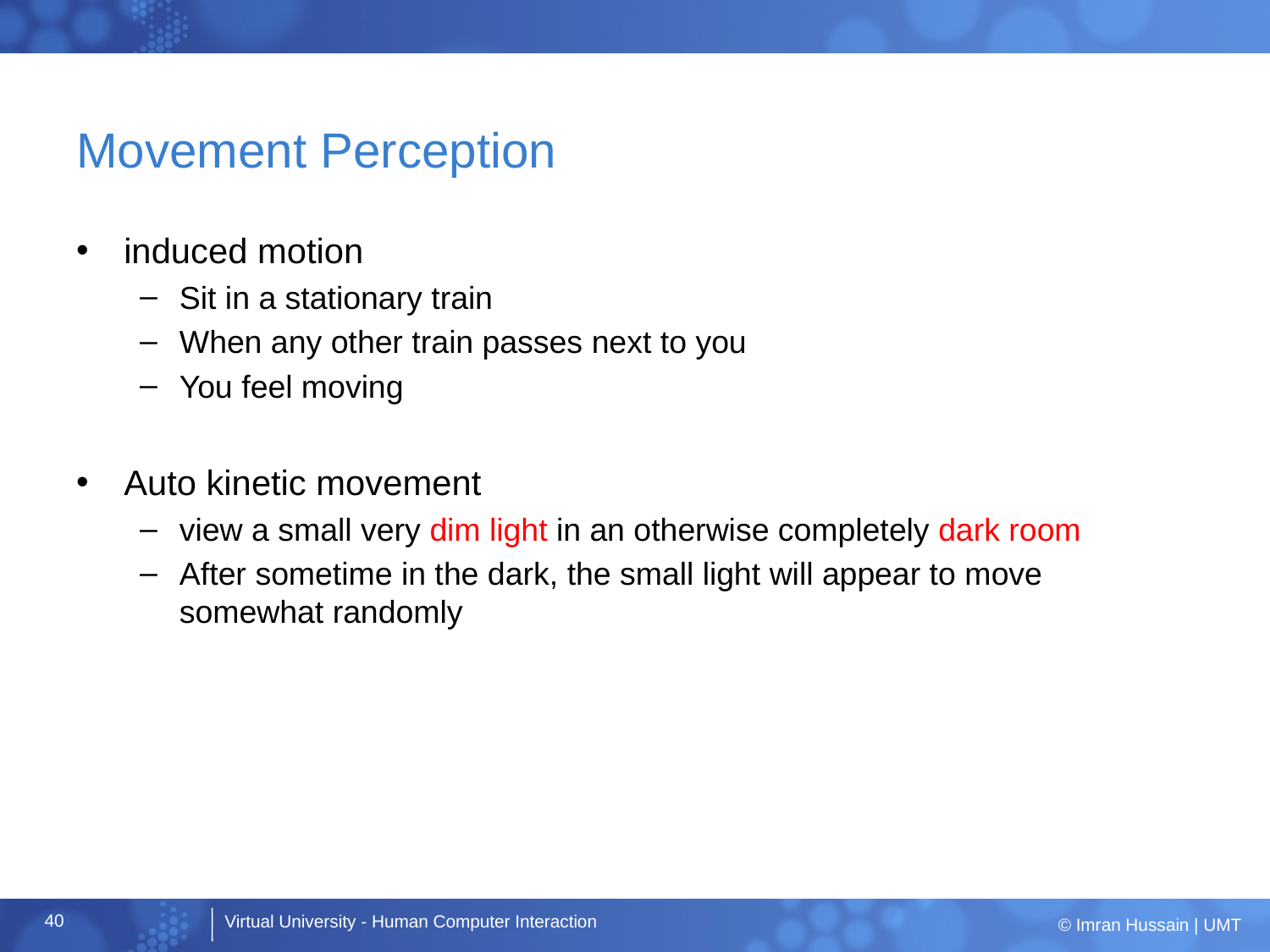

# Movement Perception
induced motion
Sit in a stationary train
When any other train passes next to you
You feel moving

Auto kinetic movement
view a small very dim light in an otherwise completely dark room
After sometime in the dark, the small light will appear to move somewhat randomly